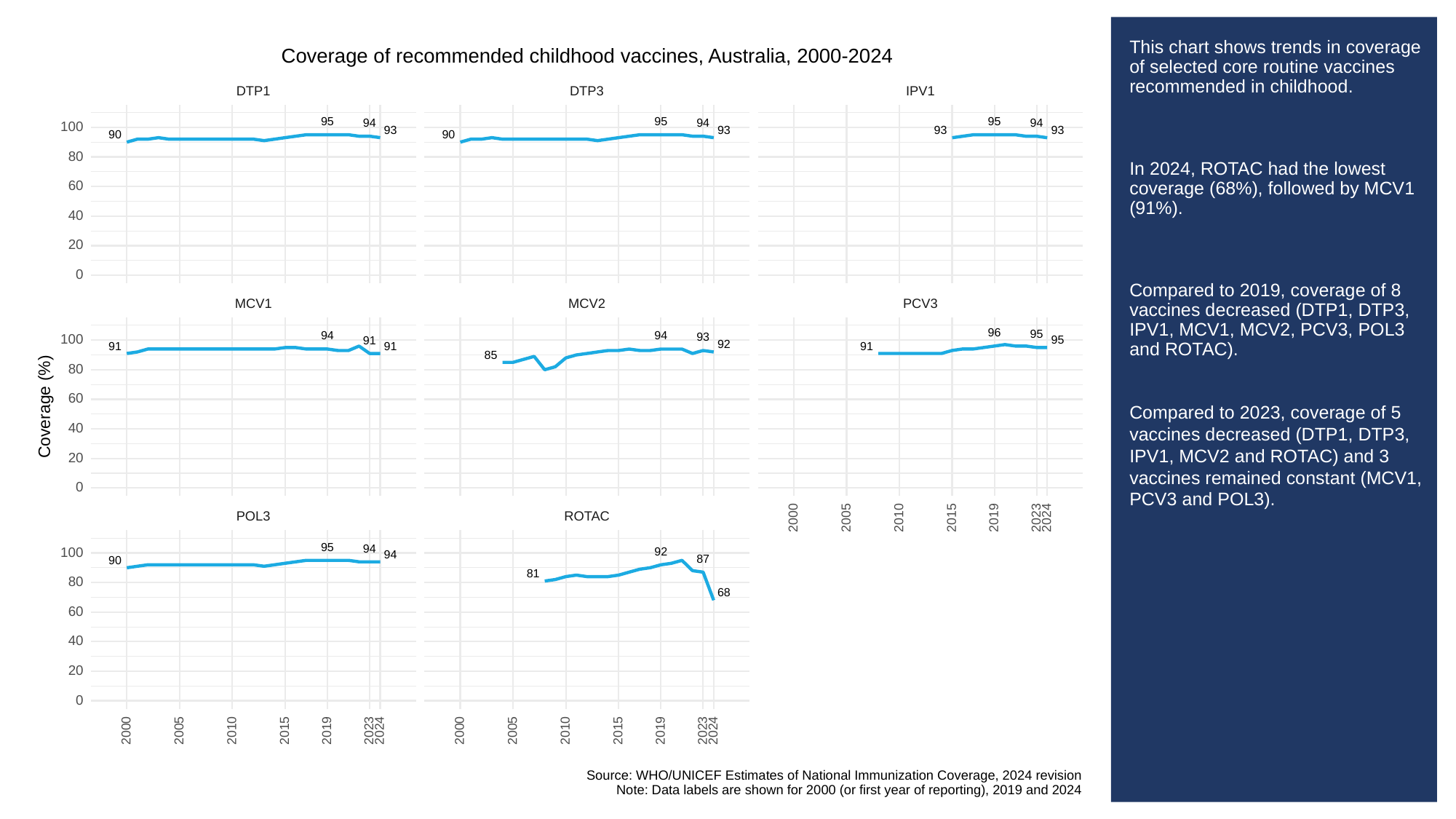

# This chart shows trends in coverage of selected core routine vaccines recommended in childhood.

In 2024, ROTAC had the lowest coverage (68%), followed by MCV1 (91%).

Compared to 2019, coverage of 8 vaccines decreased (DTP1, DTP3, IPV1, MCV1, MCV2, PCV3, POL3 and ROTAC).

Compared to 2023, coverage of 5 vaccines decreased (DTP1, DTP3, IPV1, MCV2 and ROTAC) and 3 vaccines remained constant (MCV1, PCV3 and POL3).

Coverage of recommended childhood vaccines, Australia, 2000-2024
DTP3
DTP1
IPV1

95
95
95
94
94
94
100
93
93
93
93

90
90

80

60

40

20

0

PCV3
MCV1
MCV2

96
95
94
94
93
100
95
91

92
91
91
91

85

80

60
Coverage (%)

40

20

0

POL3
ROTAC
2023
2000
2005
2010
2015
2019
2024

95
94
100
92
94

87
90

81
80

68

60

40

20

0

2023
2023
2000
2005
2010
2015
2019
2024
2000
2005
2010
2015
2019
2024
Source: WHO/UNICEF Estimates of National Immunization Coverage, 2024 revision
Note: Data labels are shown for 2000 (or first year of reporting), 2019 and 2024